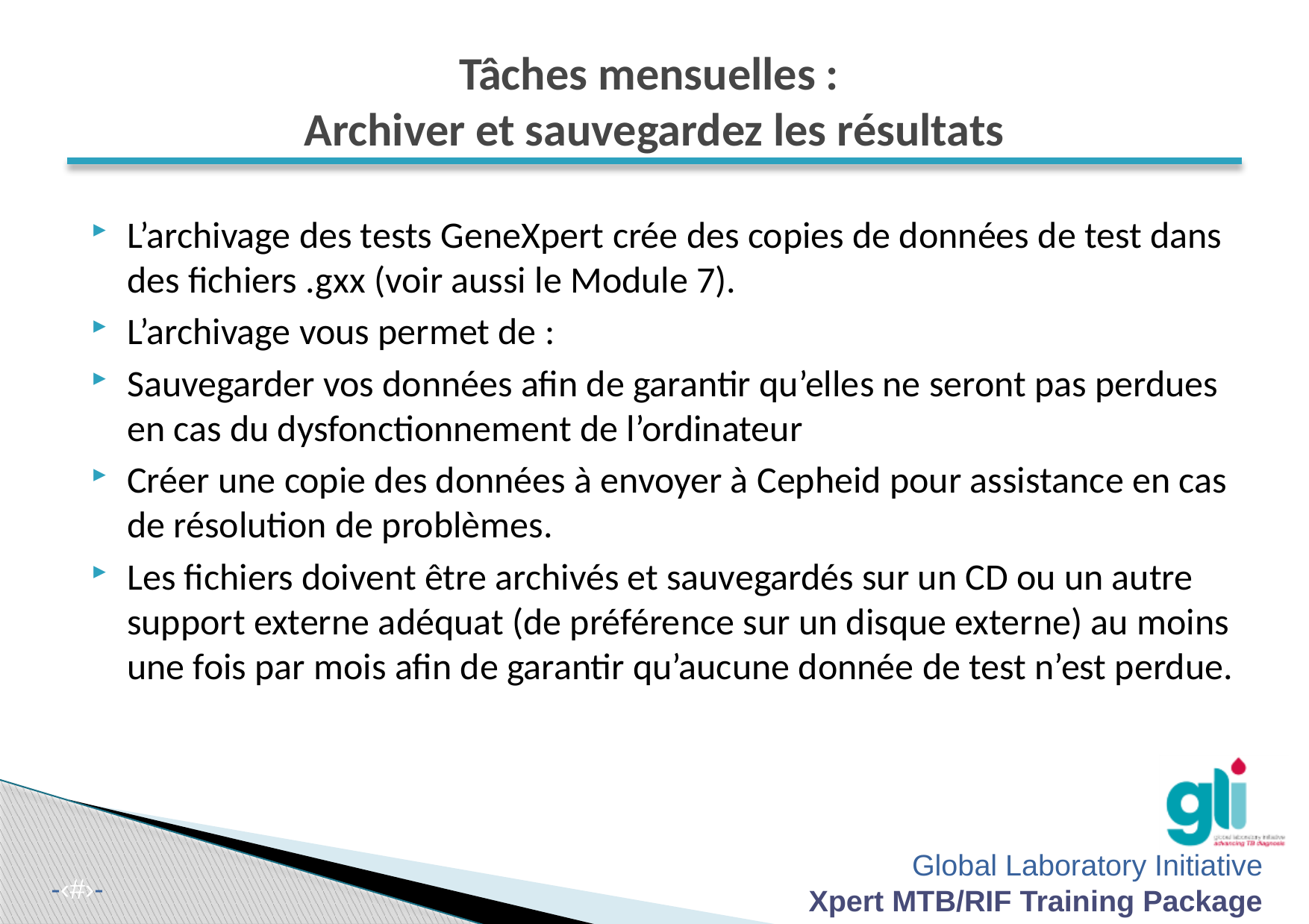

# Tâches mensuelles : Archiver et sauvegardez les résultats
L’archivage des tests GeneXpert crée des copies de données de test dans des fichiers .gxx (voir aussi le Module 7).
L’archivage vous permet de :
Sauvegarder vos données afin de garantir qu’elles ne seront pas perdues en cas du dysfonctionnement de l’ordinateur
Créer une copie des données à envoyer à Cepheid pour assistance en cas de résolution de problèmes.
Les fichiers doivent être archivés et sauvegardés sur un CD ou un autre support externe adéquat (de préférence sur un disque externe) au moins une fois par mois afin de garantir qu’aucune donnée de test n’est perdue.